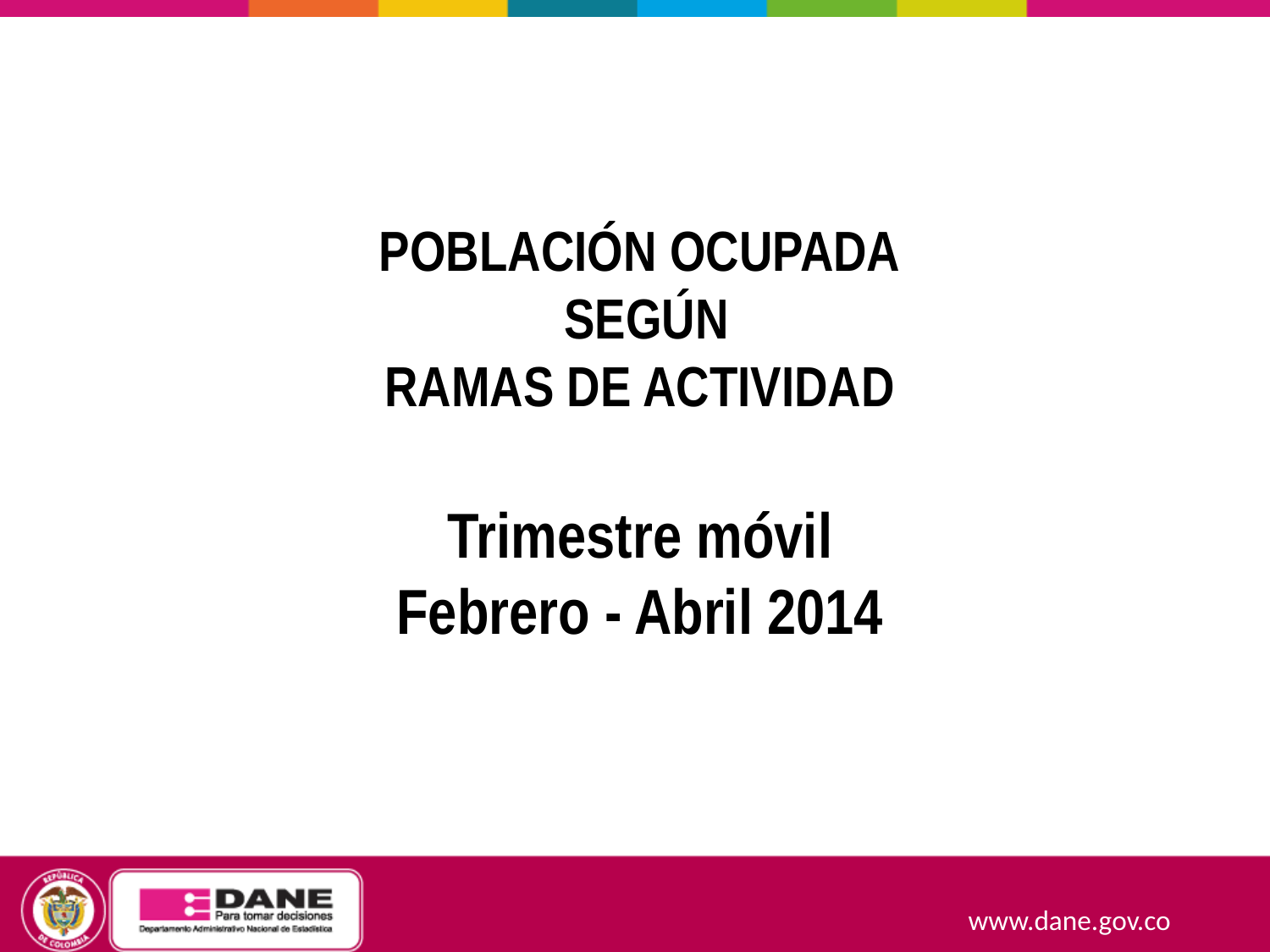

POBLACIÓN OCUPADA
 SEGÚN
RAMAS DE ACTIVIDAD

Trimestre móvil
Febrero - Abril 2014